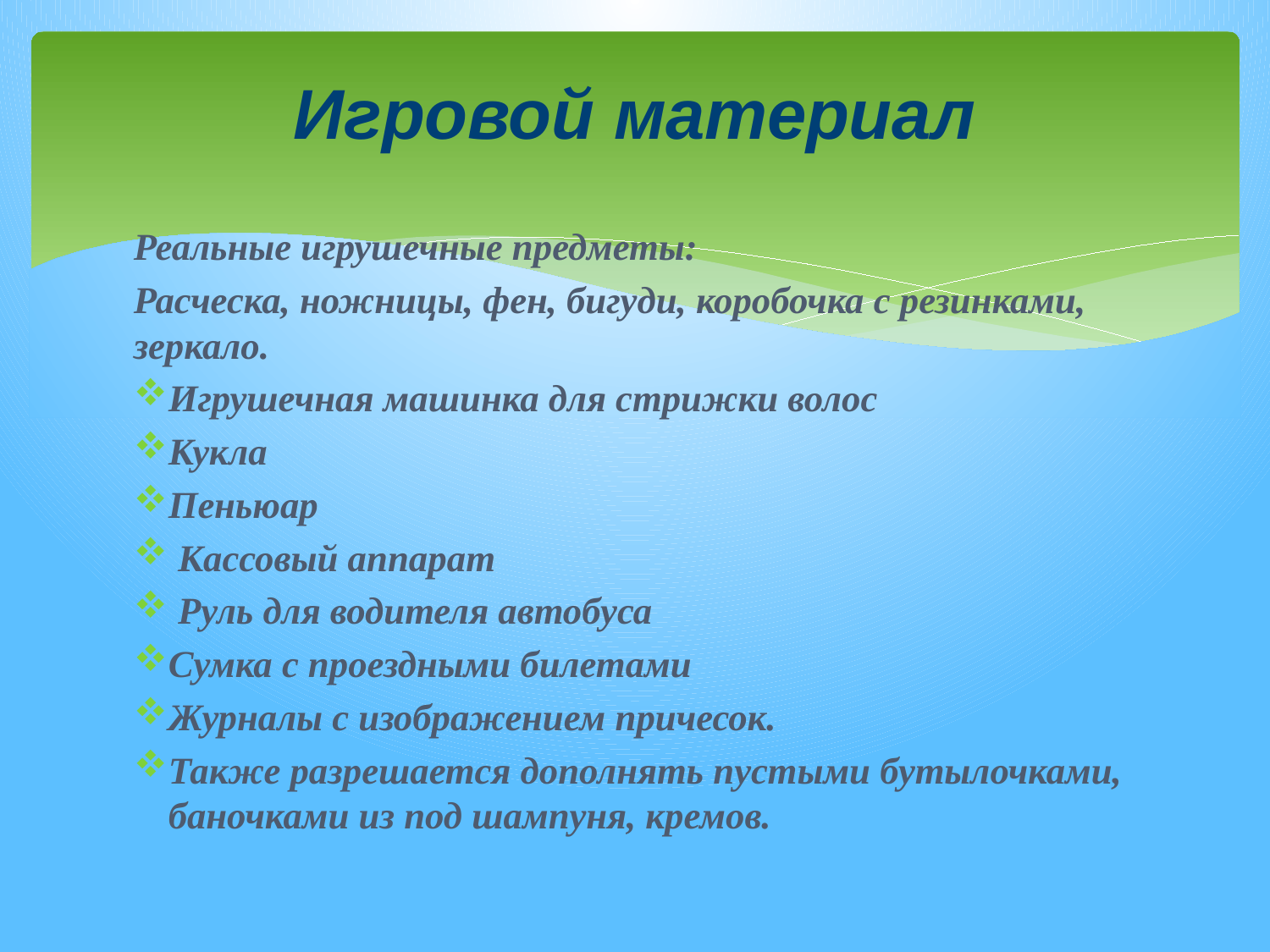

# Игровой материал
Реальные игрушечные предметы:
Расческа, ножницы, фен, бигуди, коробочка с резинками, зеркало.
Игрушечная машинка для стрижки волос
Кукла
Пеньюар
 Кассовый аппарат
 Руль для водителя автобуса
Сумка с проездными билетами
Журналы с изображением причесок.
Также разрешается дополнять пустыми бутылочками, баночками из под шампуня, кремов.